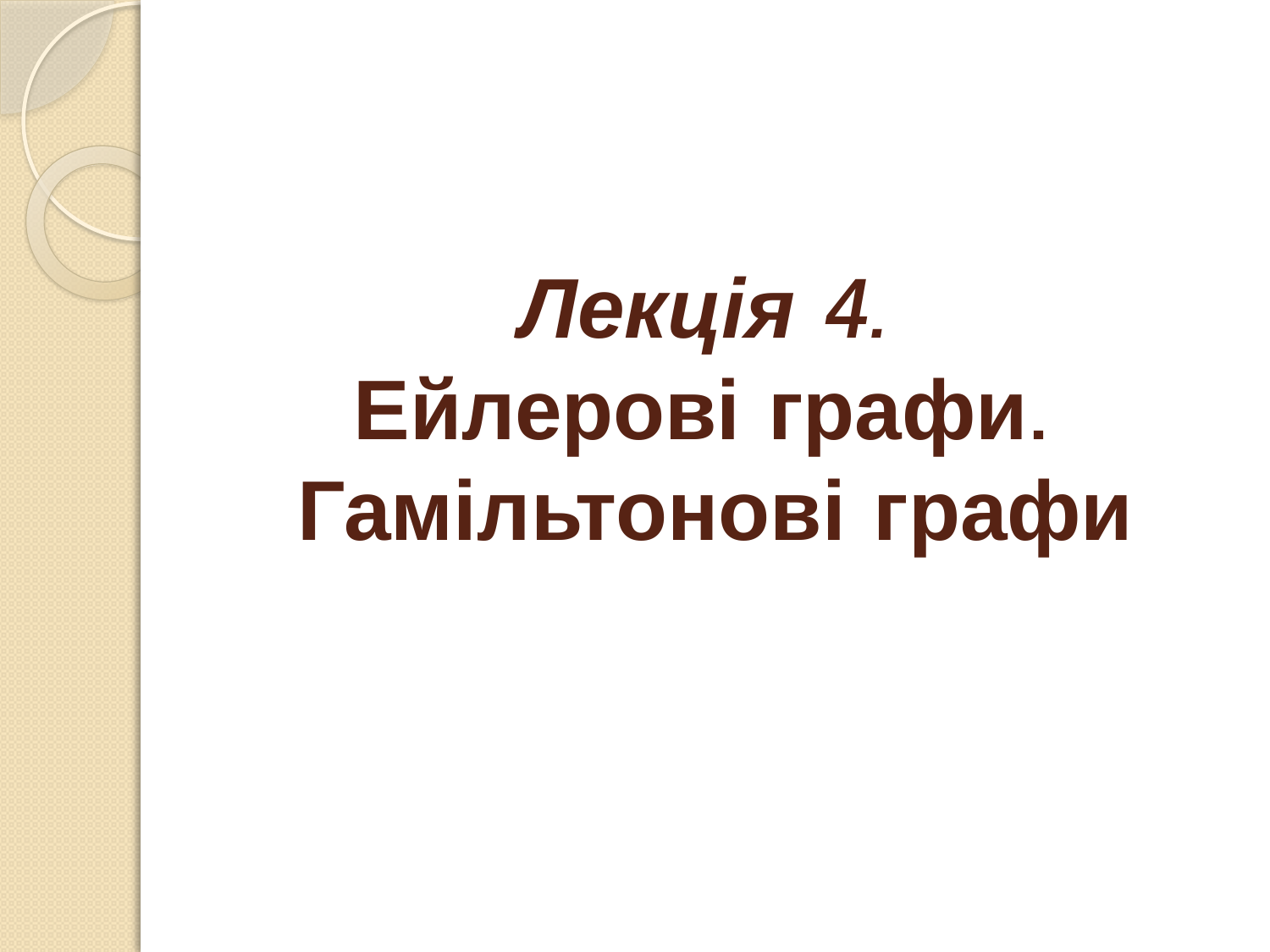

# Лекція 4. Ейлерові графи. Гамільтонові графи